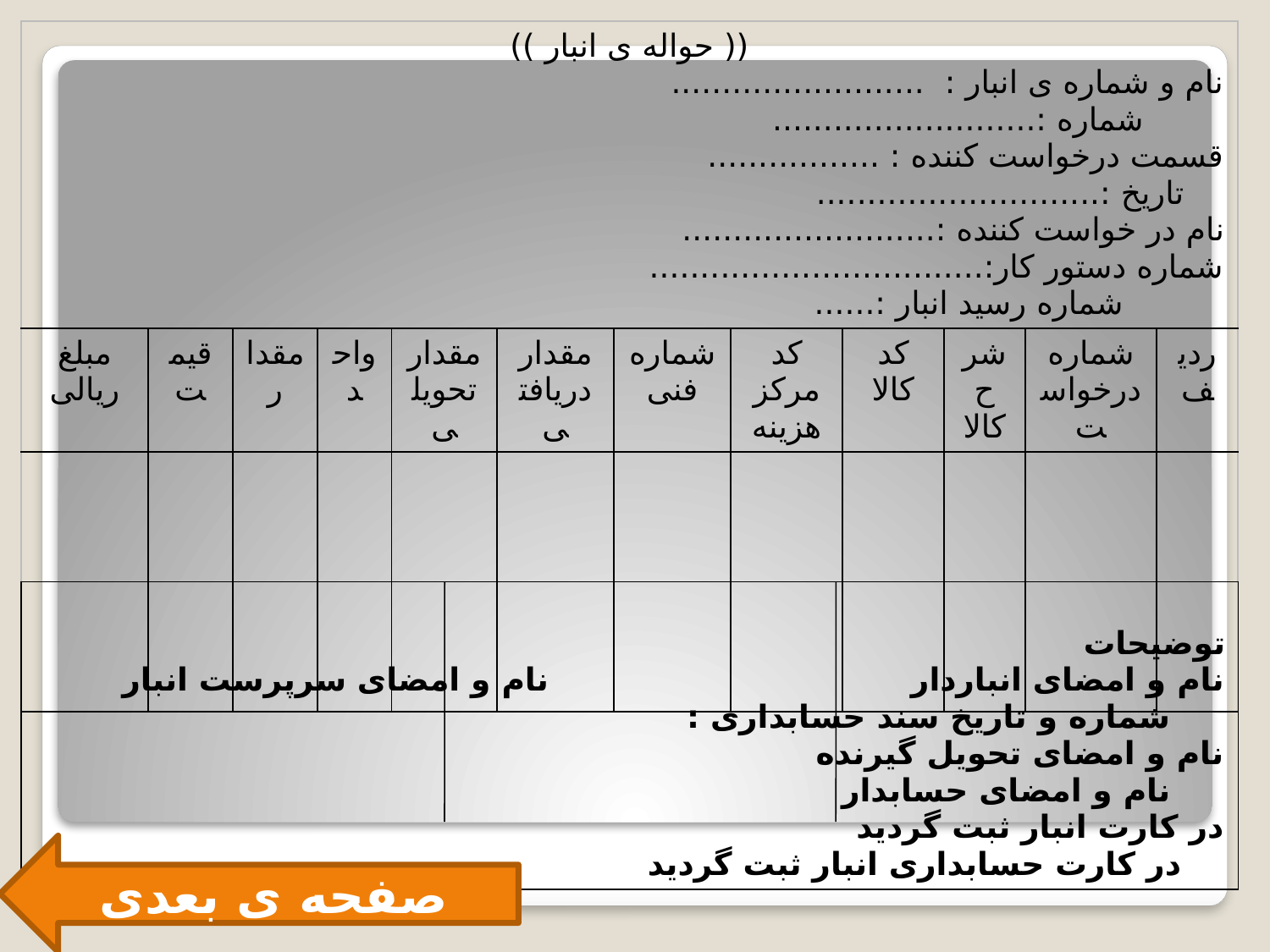

| (( حواله ی انبار )) نام و شماره ی انبار : ......................... شماره :.......................... قسمت درخواست کننده : ................. تاریخ :............................ نام در خواست کننده :......................... شماره دستور کار:................................. شماره رسید انبار :...... |  |  |  |  |  |  |  |  |  |  |  |
| --- | --- | --- | --- | --- | --- | --- | --- | --- | --- | --- | --- |
| مبلغ ریالی | قیمت | مقدار | واحد | مقدار تحویلی | مقدار دریافتی | شماره فنی | کد مرکز هزینه | کد کالا | شرح کالا | شماره درخواست | ردیف |
|  |  |  |  |  |  |  |  |  |  |  |  |
| توضیحات نام و امضای انباردار نام و امضای سرپرست انبار شماره و تاریخ سند حسابداری : نام و امضای تحویل گیرنده نام و امضای حسابدار در کارت انبار ثبت گردید در کارت حسابداری انبار ثبت گردید |
| --- |
صفحه ی بعدی